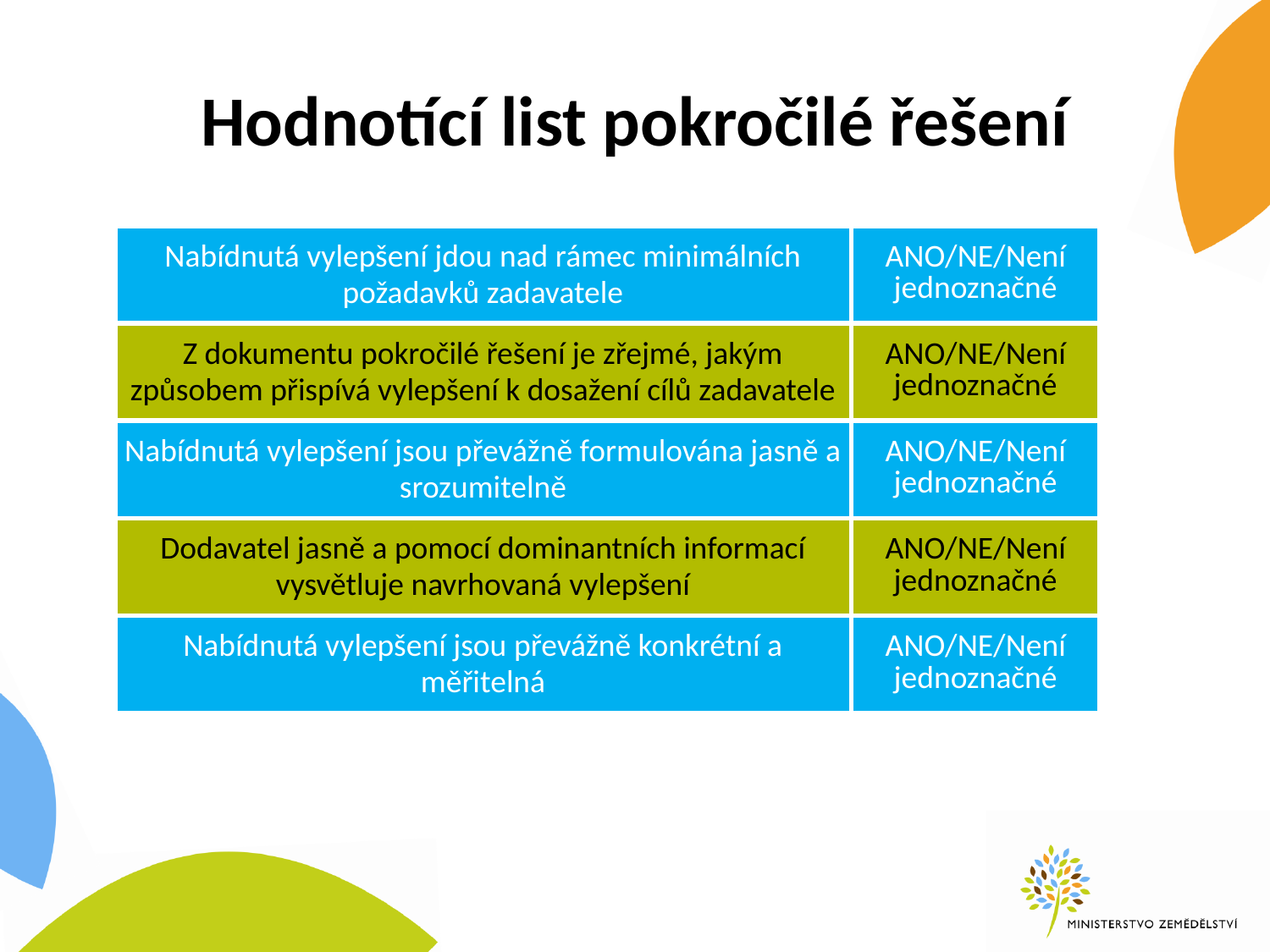

# Hodnotící list pokročilé řešení
| Nabídnutá vylepšení jdou nad rámec minimálních požadavků zadavatele | ANO/NE/Není jednoznačné |
| --- | --- |
| Z dokumentu pokročilé řešení je zřejmé, jakým způsobem přispívá vylepšení k dosažení cílů zadavatele | ANO/NE/Není jednoznačné |
| Nabídnutá vylepšení jsou převážně formulována jasně a srozumitelně | ANO/NE/Není jednoznačné |
| Dodavatel jasně a pomocí dominantních informací vysvětluje navrhovaná vylepšení | ANO/NE/Není jednoznačné |
| Nabídnutá vylepšení jsou převážně konkrétní a měřitelná | ANO/NE/Není jednoznačné |